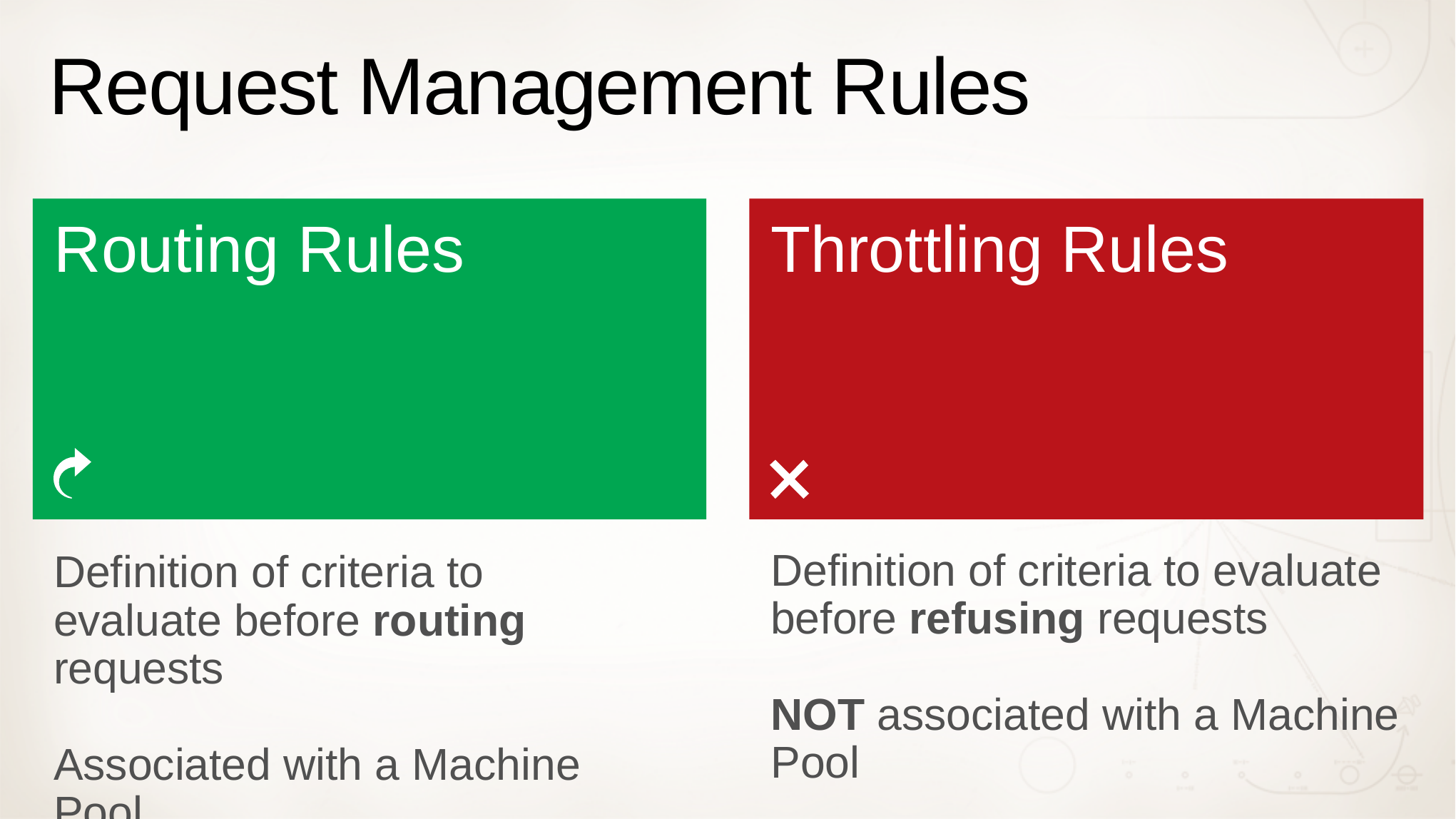

# Request Management Rules
Routing Rules
Throttling Rules

Definition of criteria to evaluate before refusing requests

NOT associated with a Machine Pool
Definition of criteria to evaluate before routing requests

Associated with a Machine Pool